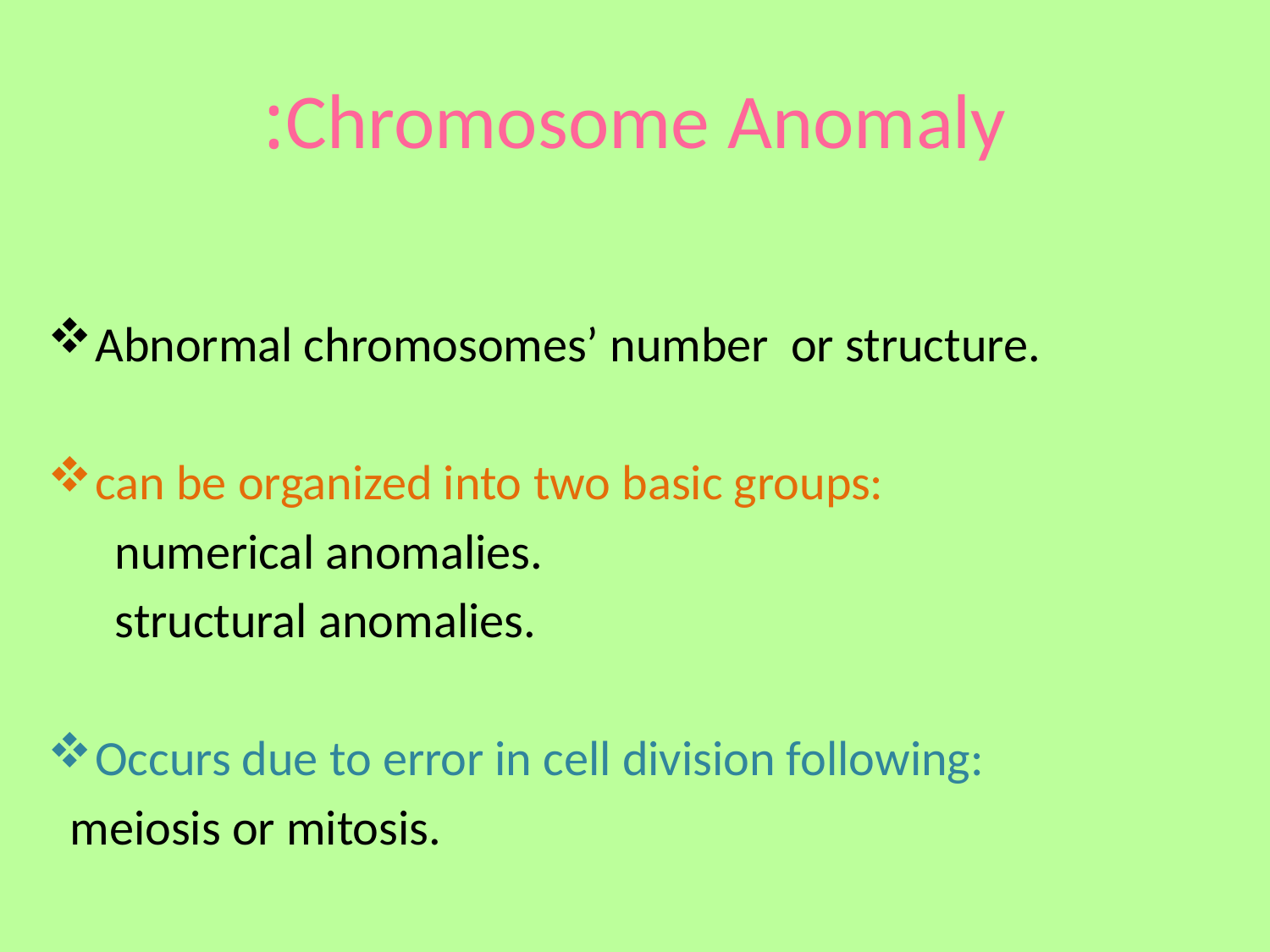

# Chromosome Anomaly:
Abnormal chromosomes’ number  or structure.

can be organized into two basic groups:
      numerical anomalies.
      structural anomalies.

Occurs due to error in cell division following:
  meiosis or mitosis.